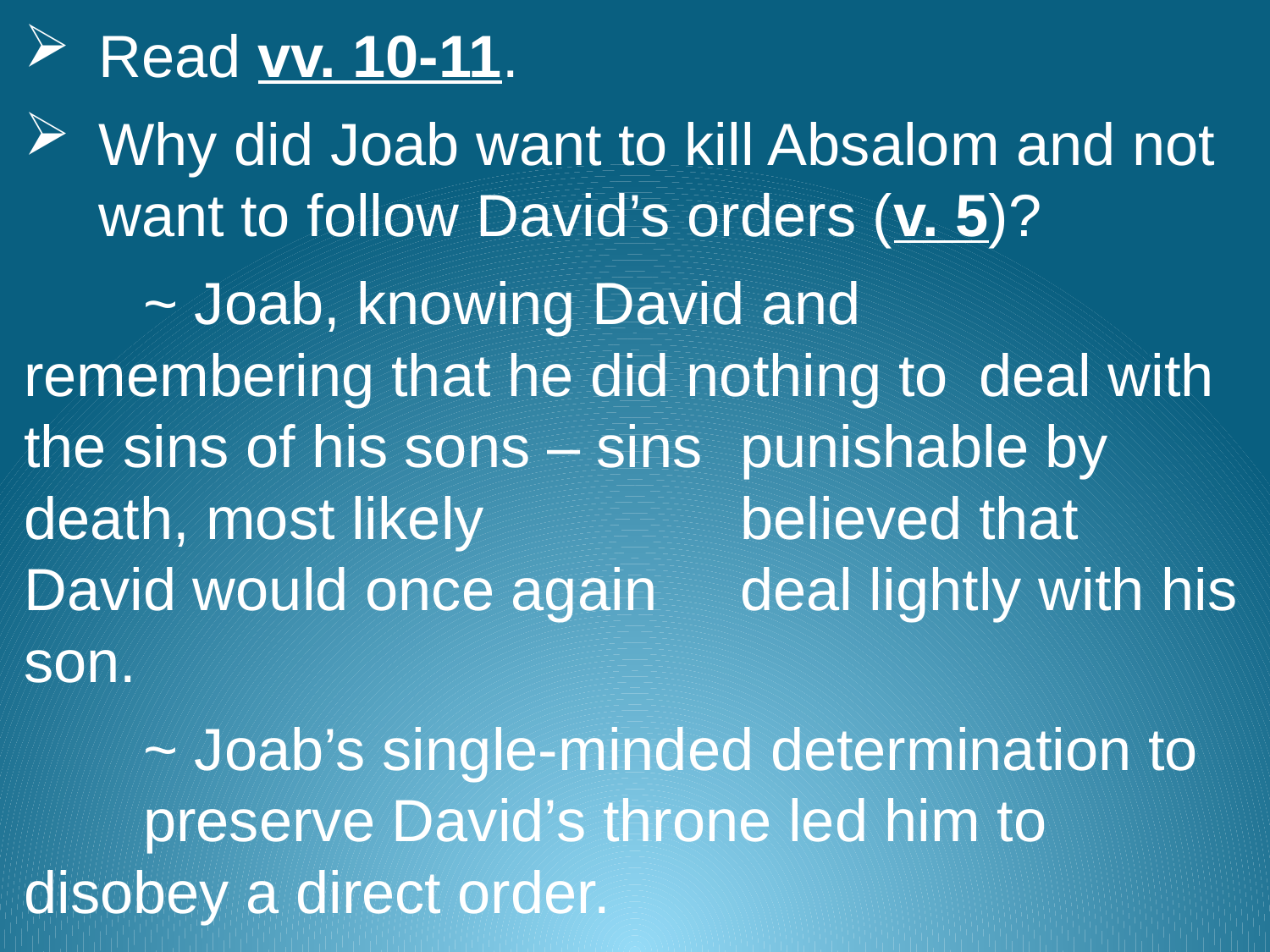

Read vv. 10-11.
Why did Joab want to kill Absalom and not want to follow David’s orders (v. 5)?
		~ Joab, knowing David and 								remembering that he did nothing to 						deal with the sins of his sons – sins 					punishable by death, most likely 						believed that David would once again 					deal lightly with his son.
		~ Joab’s single-minded determination to 					preserve David’s throne led him to 						disobey a direct order.